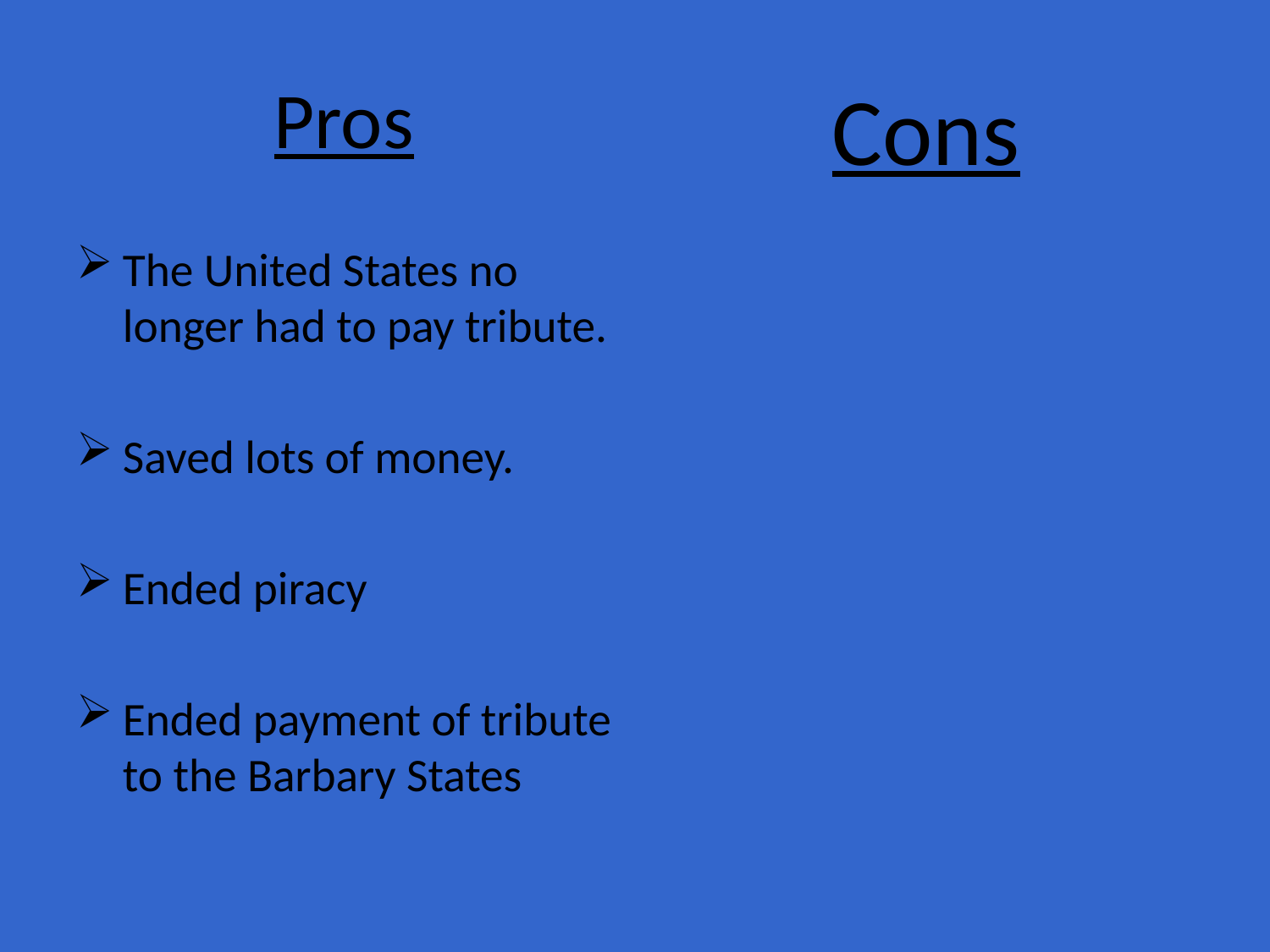

Pros

The United States no longer had to pay tribute.

Saved lots of money.

Ended piracy

Ended payment of tribute to the Barbary States
Cons